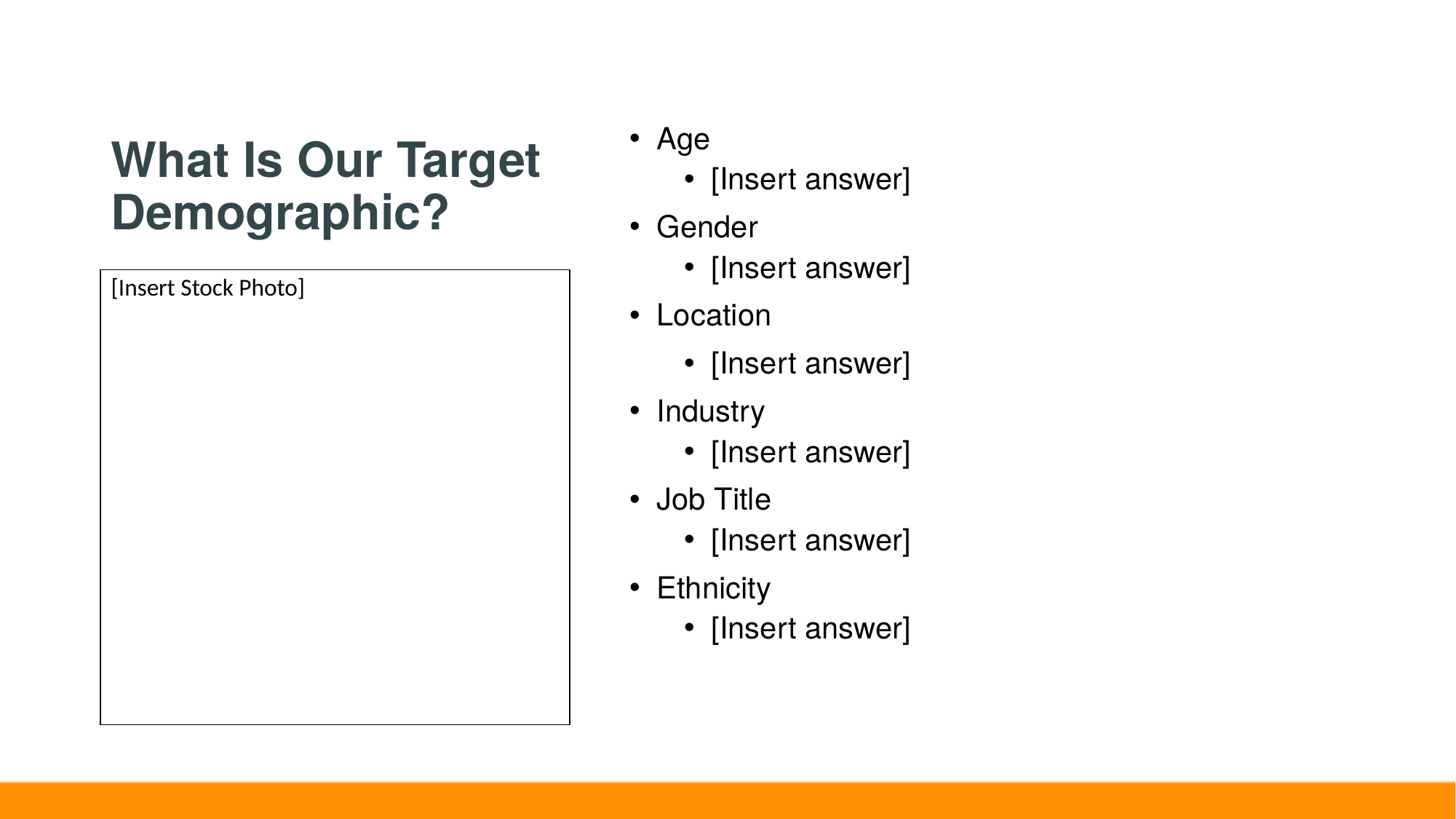

# What Is Our Target Demographic?
Age
[Insert answer]
Gender
[Insert answer]
Location
[Insert answer]
Industry
[Insert answer]
Job Title
[Insert answer]
Ethnicity
[Insert answer]
[Insert Stock Photo]